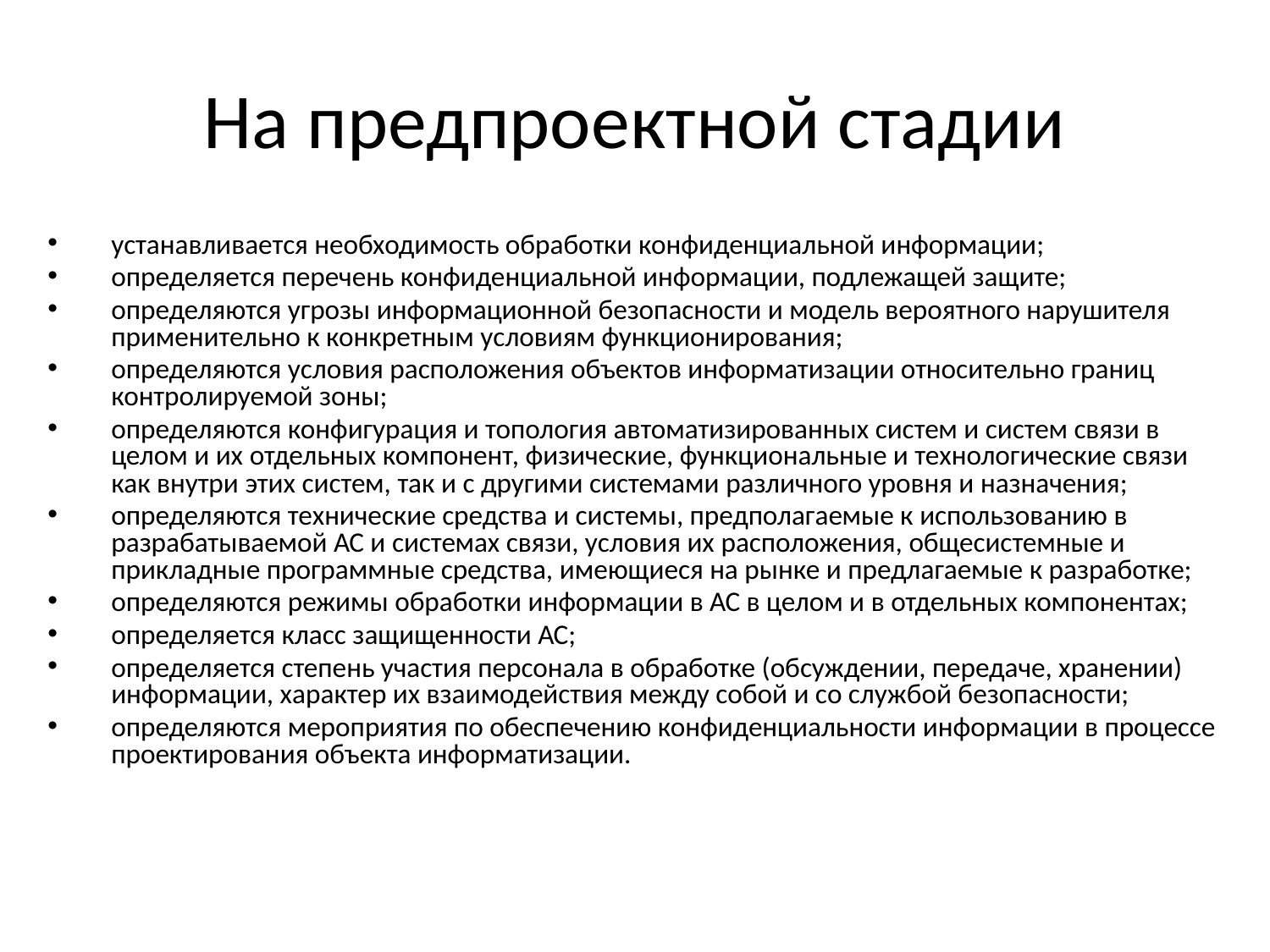

# На предпроектной стадии
устанавливается необходимость обработки конфиденциальной информации;
определяется перечень конфиденциальной информации, подлежащей защите;
определяются угрозы информационной безопасности и модель вероятного нарушителя применительно к конкретным условиям функционирования;
определяются условия расположения объектов информатизации относительно границ контролируемой зоны;
определяются конфигурация и топология автоматизированных систем и систем связи в целом и их отдельных компонент, физические, функциональные и технологические связи как внутри этих систем, так и с другими системами различного уровня и назначения;
определяются технические средства и системы, предполагаемые к использованию в разрабатываемой АС и системах связи, условия их расположения, общесистемные и прикладные программные средства, имеющиеся на рынке и предлагаемые к разработке;
определяются режимы обработки информации в АС в целом и в отдельных компонентах;
определяется класс защищенности АС;
определяется степень участия персонала в обработке (обсуждении, передаче, хранении) информации, характер их взаимодействия между собой и со службой безопасности;
определяются мероприятия по обеспечению конфиденциальности информации в процессе проектирования объекта информатизации.